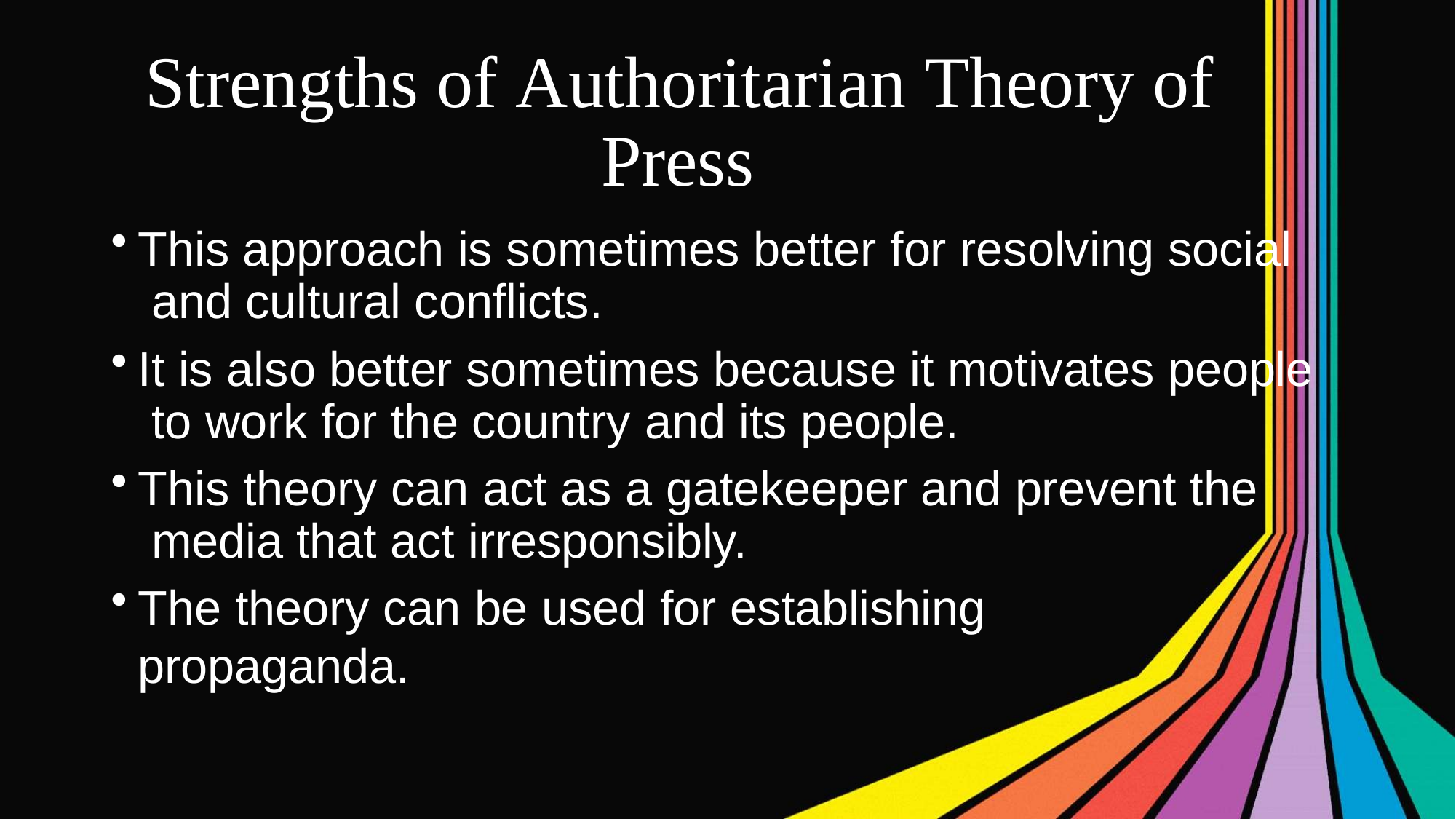

# Strengths of Authoritarian Theory of  Press
This approach is sometimes better for resolving social  and cultural conflicts.
It is also better sometimes because it motivates people  to work for the country and its people.
This theory can act as a gatekeeper and prevent the  media that act irresponsibly.
The theory can be used for establishing propaganda.